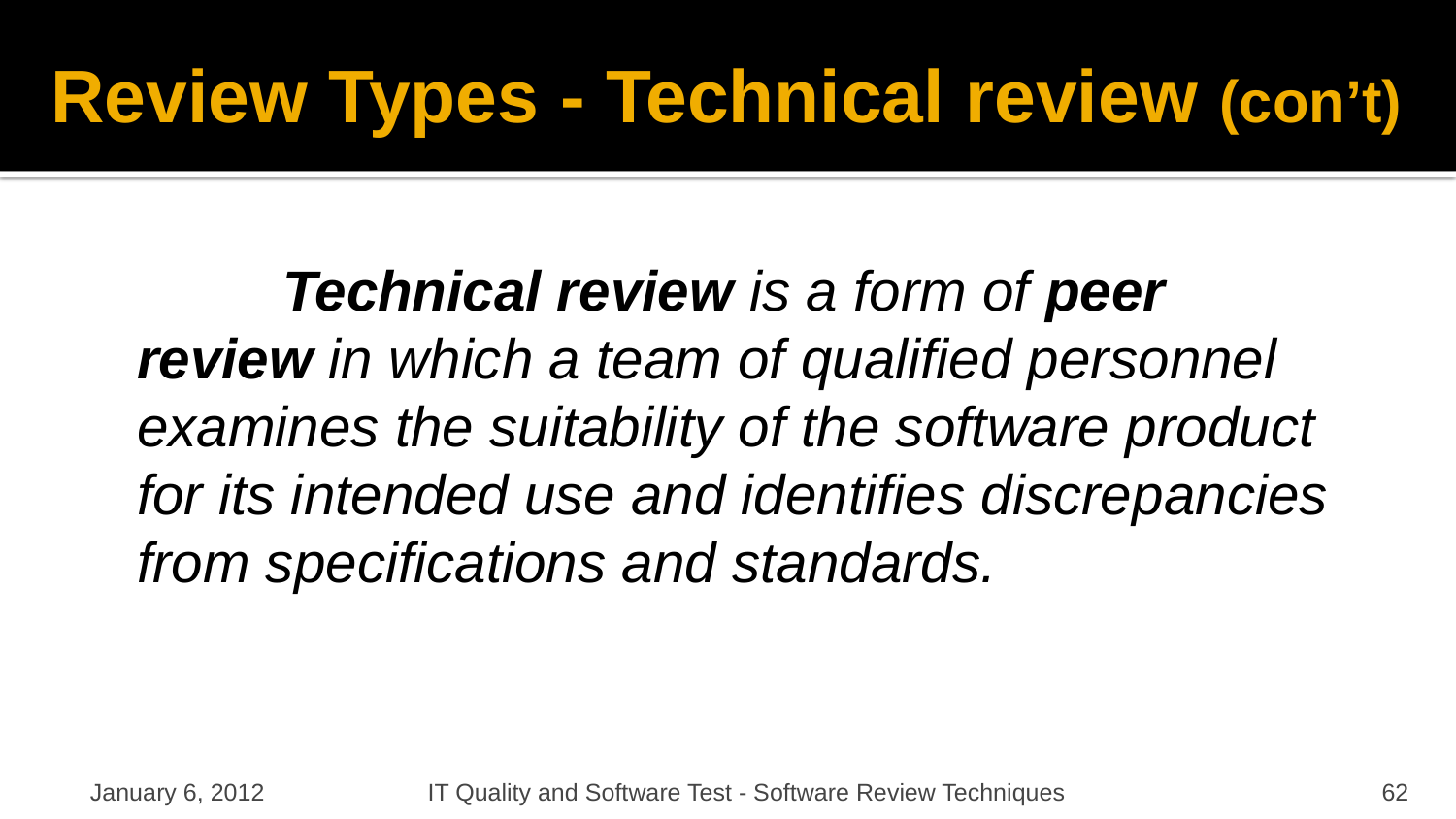

# Review Types - Technical review (con’t)
	Technical review is a form of peer review in which a team of qualified personnel examines the suitability of the software product for its intended use and identifies discrepancies from specifications and standards.
January 6, 2012
IT Quality and Software Test - Software Review Techniques
62